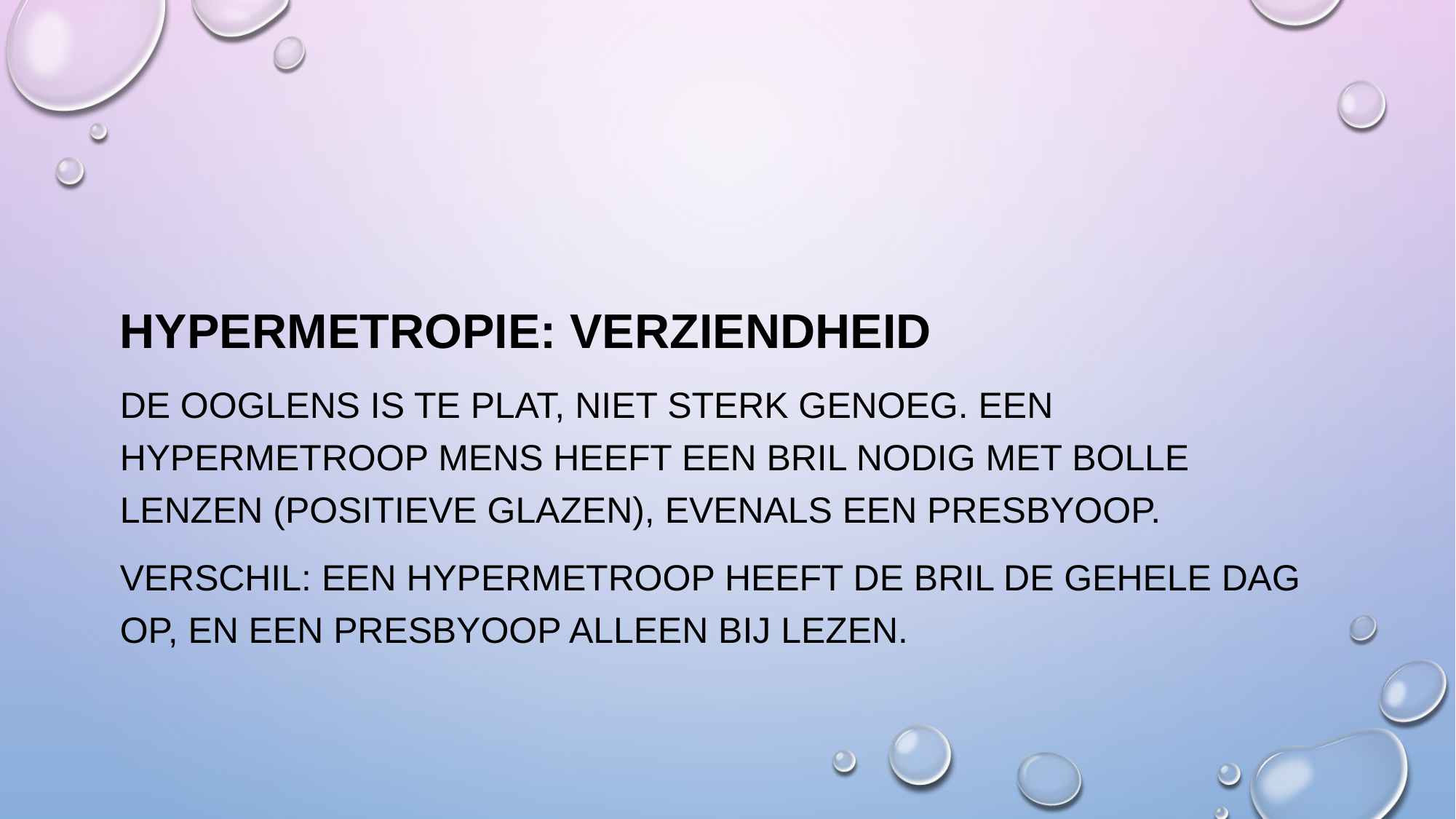

#
Hypermetropie: verziendheid
De ooglens is te plat, niet sterk genoeg. Een hypermetroop mens heeft een bril nodig met bolle lenzen (positieve glazen), evenals een presbyoop.
Verschil: een hypermetroop heeft de bril de gehele dag op, en een presbyoop alleen bij lezen.